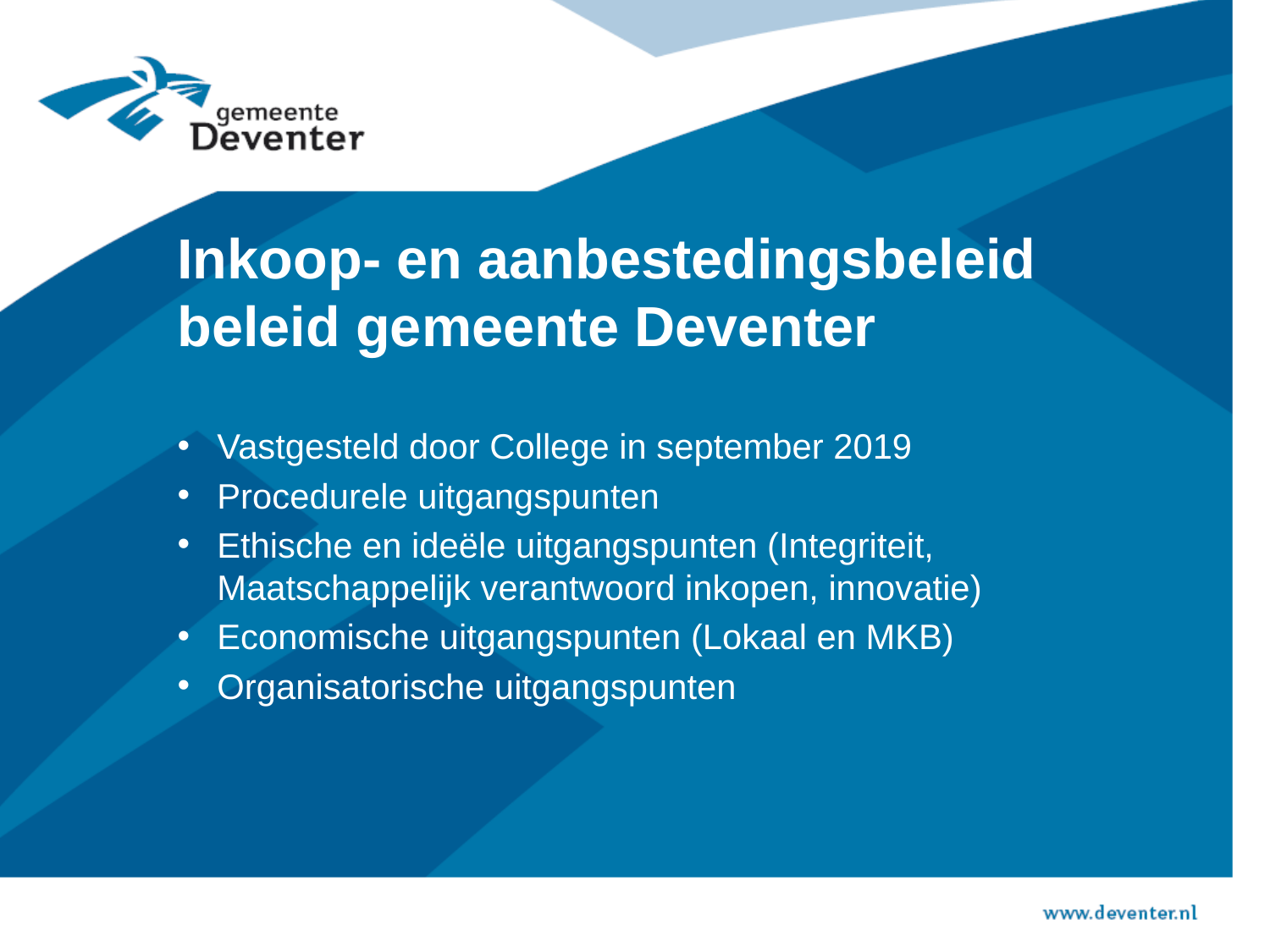

Inkoop- en aanbestedingsbeleid  beleid gemeente Deventer

Vastgesteld door College in september 2019
Procedurele uitgangspunten
Ethische en ideële uitgangspunten (Integriteit, Maatschappelijk verantwoord inkopen, innovatie)
Economische uitgangspunten (Lokaal en MKB)
Organisatorische uitgangspunten